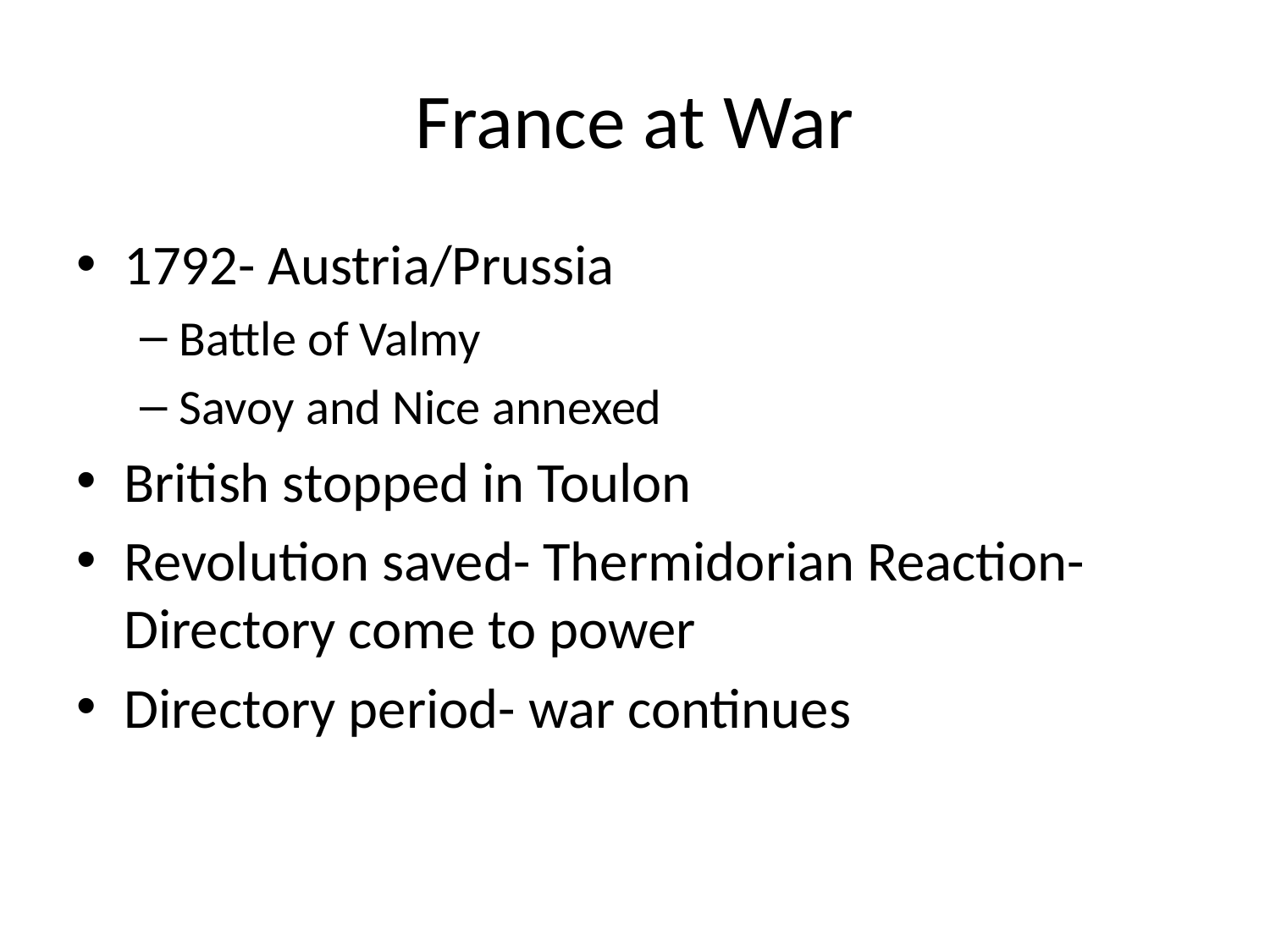

# France at War
1792- Austria/Prussia
Battle of Valmy
Savoy and Nice annexed
British stopped in Toulon
Revolution saved- Thermidorian Reaction-Directory come to power
Directory period- war continues